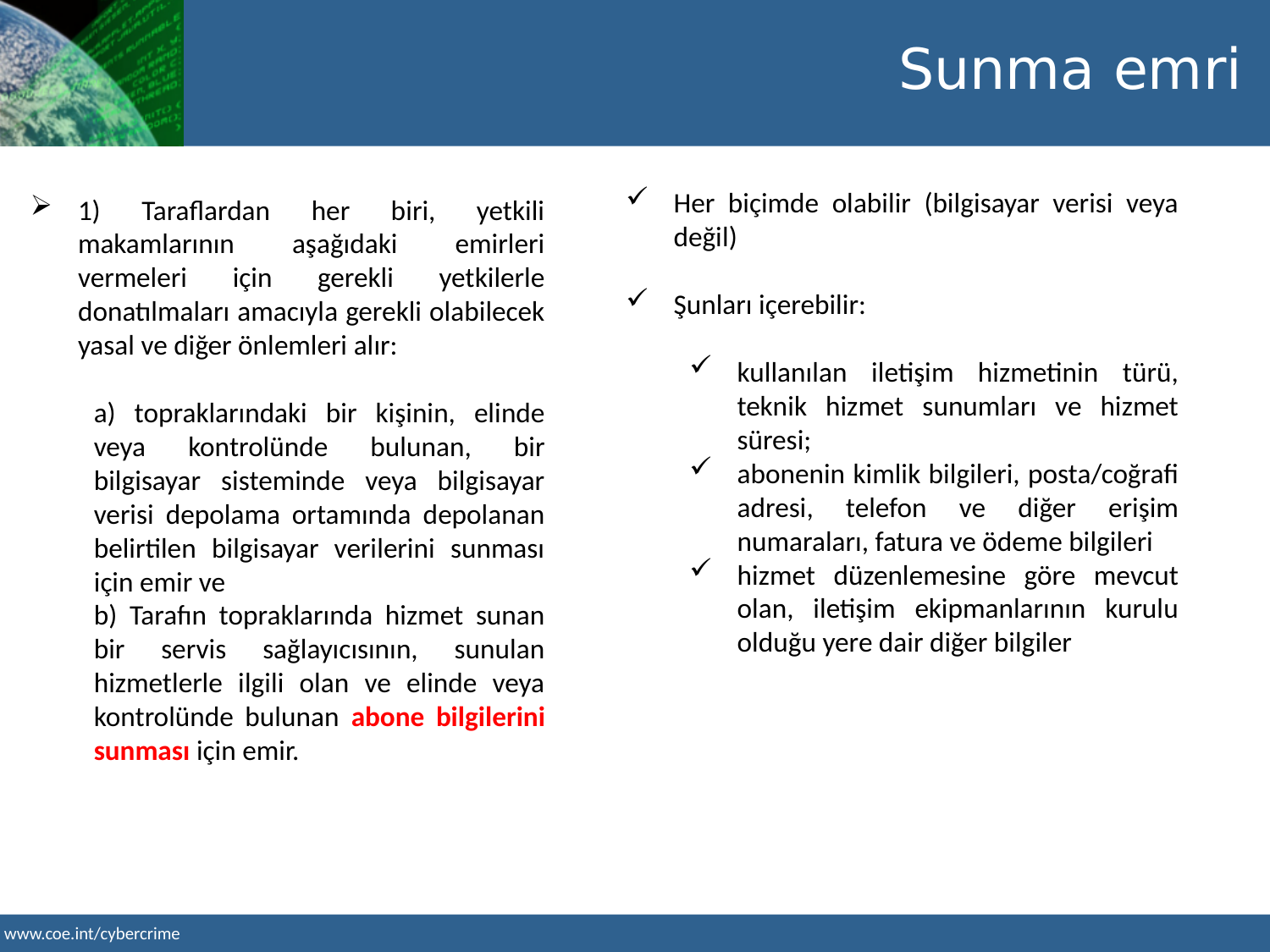

Sunma emri
Her biçimde olabilir (bilgisayar verisi veya değil)

Şunları içerebilir:

kullanılan iletişim hizmetinin türü, teknik hizmet sunumları ve hizmet süresi;
abonenin kimlik bilgileri, posta/coğrafi adresi, telefon ve diğer erişim numaraları, fatura ve ödeme bilgileri
hizmet düzenlemesine göre mevcut olan, iletişim ekipmanlarının kurulu olduğu yere dair diğer bilgiler
1) Taraflardan her biri, yetkili makamlarının aşağıdaki emirleri vermeleri için gerekli yetkilerle donatılmaları amacıyla gerekli olabilecek yasal ve diğer önlemleri alır:

a) topraklarındaki bir kişinin, elinde veya kontrolünde bulunan, bir bilgisayar sisteminde veya bilgisayar verisi depolama ortamında depolanan belirtilen bilgisayar verilerini sunması için emir ve
b) Tarafın topraklarında hizmet sunan bir servis sağlayıcısının, sunulan hizmetlerle ilgili olan ve elinde veya kontrolünde bulunan abone bilgilerini sunması için emir.